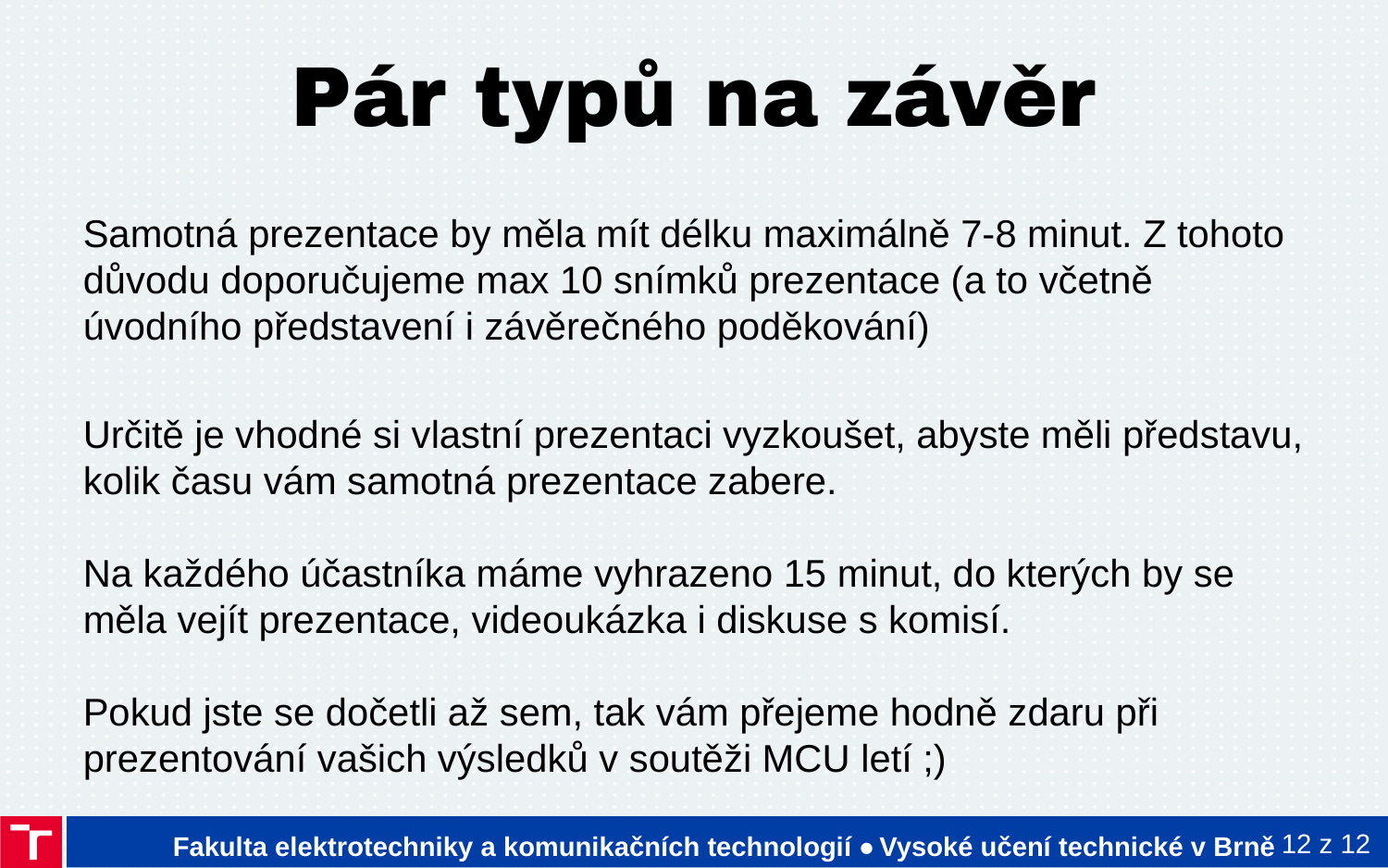

# Pár typů na závěr
Samotná prezentace by měla mít délku maximálně 7-8 minut. Z tohoto důvodu doporučujeme max 10 snímků prezentace (a to včetně úvodního představení i závěrečného poděkování)

Určitě je vhodné si vlastní prezentaci vyzkoušet, abyste měli představu, kolik času vám samotná prezentace zabere.
Na každého účastníka máme vyhrazeno 15 minut, do kterých by se měla vejít prezentace, videoukázka i diskuse s komisí.
Pokud jste se dočetli až sem, tak vám přejeme hodně zdaru při prezentování vašich výsledků v soutěži MCU letí ;)